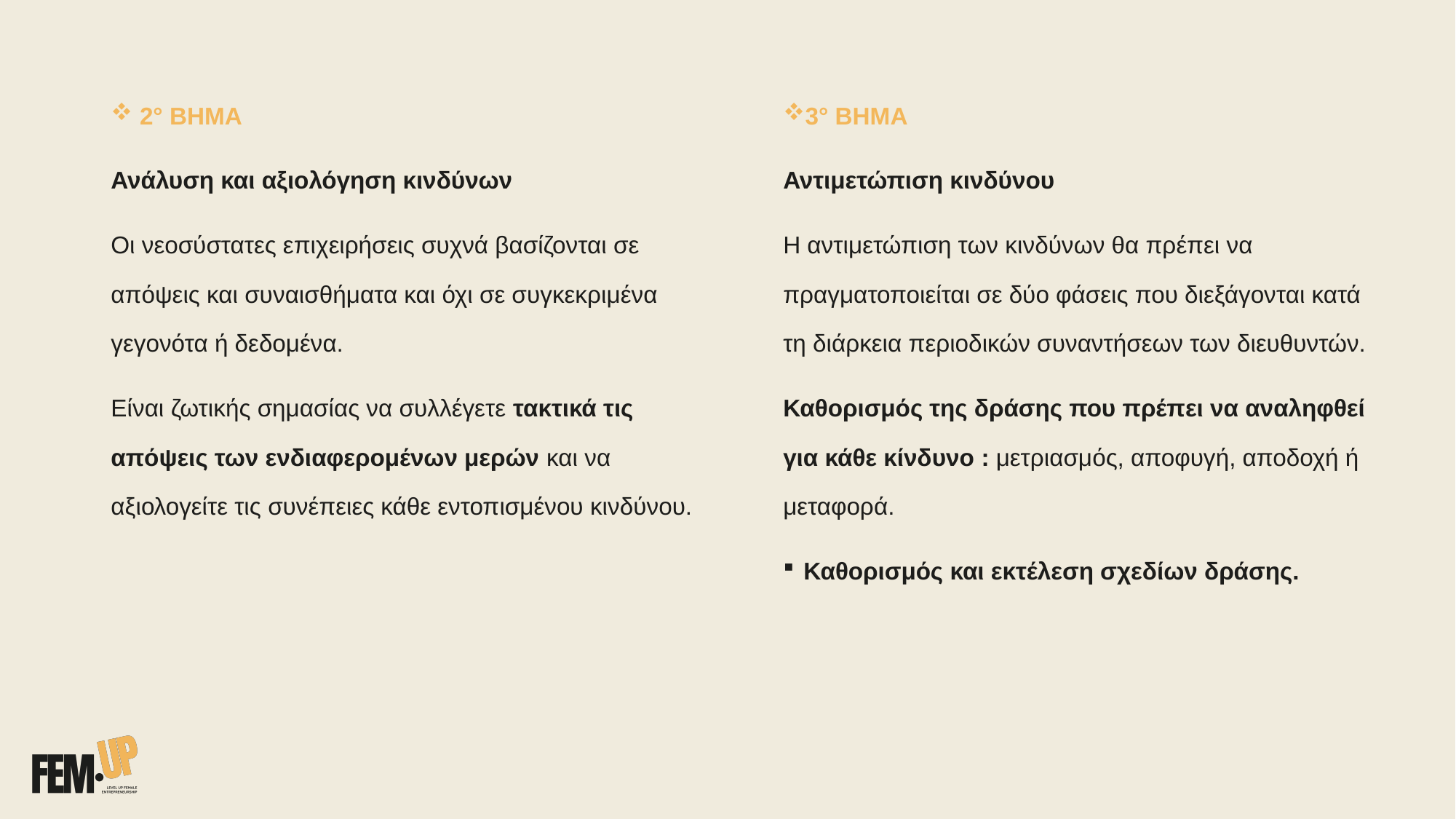

2° ΒΗΜΑ
Ανάλυση και αξιολόγηση κινδύνων
Οι νεοσύστατες επιχειρήσεις συχνά βασίζονται σε απόψεις και συναισθήματα και όχι σε συγκεκριμένα γεγονότα ή δεδομένα.
Είναι ζωτικής σημασίας να συλλέγετε τακτικά τις απόψεις των ενδιαφερομένων μερών και να αξιολογείτε τις συνέπειες κάθε εντοπισμένου κινδύνου.
3° ΒΗΜΑ
Αντιμετώπιση κινδύνου
Η αντιμετώπιση των κινδύνων θα πρέπει να πραγματοποιείται σε δύο φάσεις που διεξάγονται κατά τη διάρκεια περιοδικών συναντήσεων των διευθυντών.
Καθορισμός της δράσης που πρέπει να αναληφθεί για κάθε κίνδυνο : μετριασμός, αποφυγή, αποδοχή ή μεταφορά.
Καθορισμός και εκτέλεση σχεδίων δράσης.